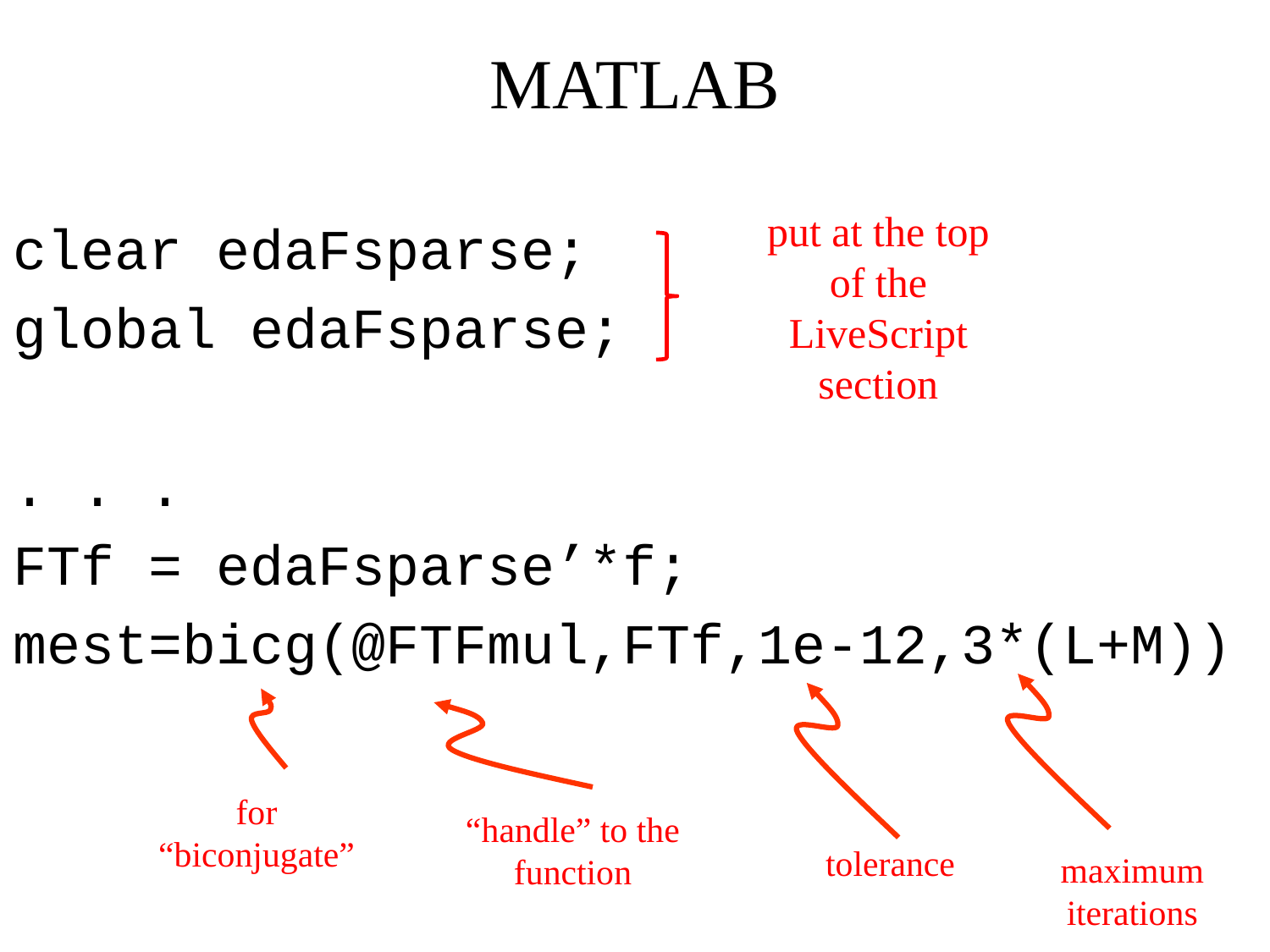

MATLAB

clear edaFsparse;
global edaFsparse;

. . .
FTf = edaFsparse’*f;
mest=bicg(@FTFmul,FTf,1e-12,3*(L+M))

put at the top of the LiveScript section

for
“biconjugate”
“handle” to the function
tolerance
maximum iterations